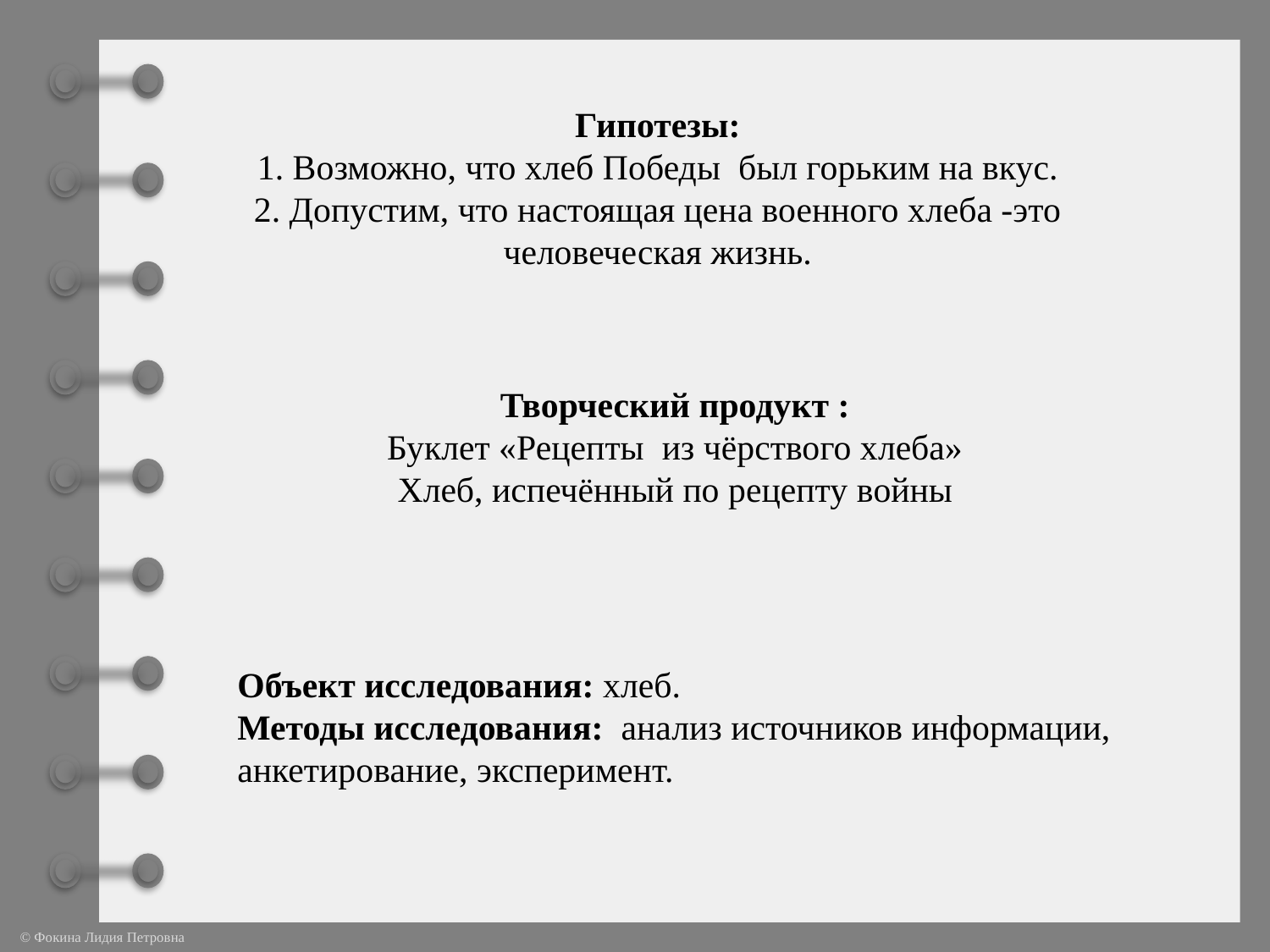

# Гипотезы: 1. Возможно, что хлеб Победы  был горьким на вкус. 2. Допустим, что настоящая цена военного хлеба -это человеческая жизнь.
Творческий продукт :
Буклет «Рецепты  из чёрствого хлеба»
Хлеб, испечённый по рецепту войны

Объект исследования: хлеб.
Методы исследования:  анализ источников информации, анкетирование, эксперимент.